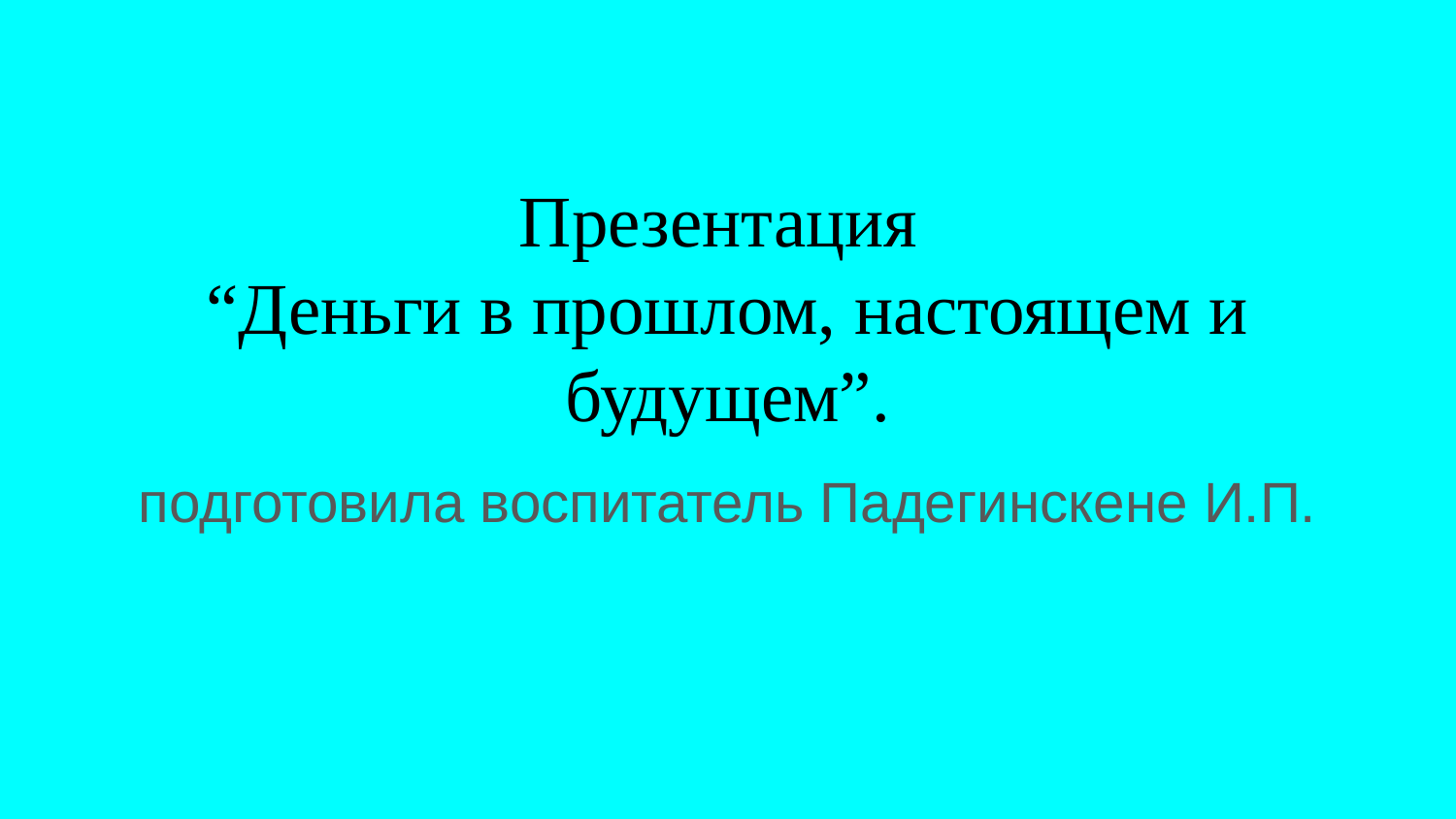

# Презентация
“Деньги в прошлом, настоящем и будущем”.
подготовила воспитатель Падегинскене И.П.